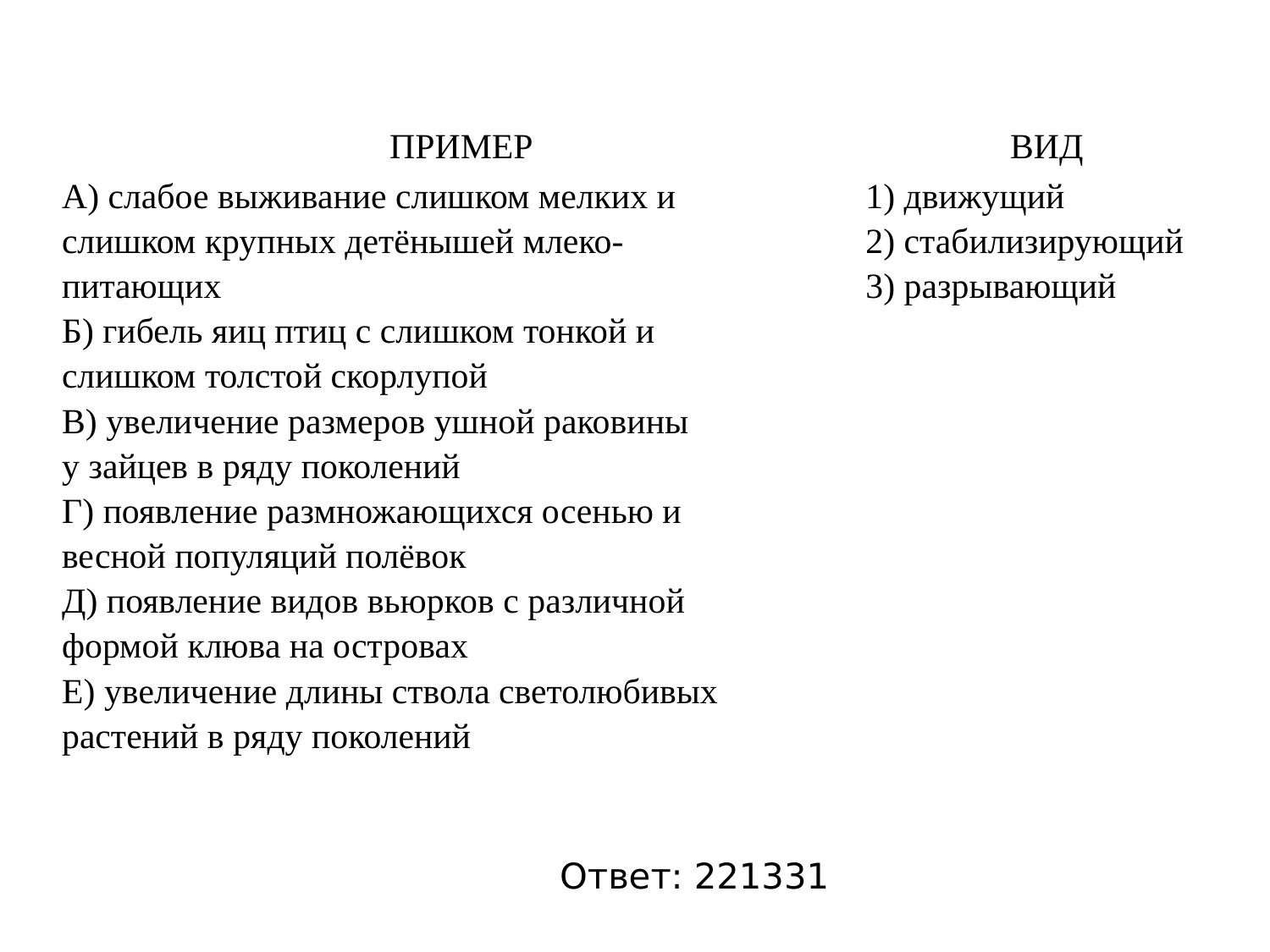

| ПРИМЕР | ВИД |
| --- | --- |
| А) слабое выживание слишком мелких и слишком крупных детёнышей млеко- питающих Б) гибель яиц птиц с слишком тонкой и слишком толстой скорлупой В) увеличение размеров ушной раковины у зайцев в ряду поколений Г) появление размножающихся осенью и весной популяций полёвок Д) появление видов вьюрков с различной формой клюва на островах Е) увеличение длины ствола светолюбивых растений в ряду поколений | 1) движущий 2) стабилизирующий 3) разрывающий |
Ответ: 221331